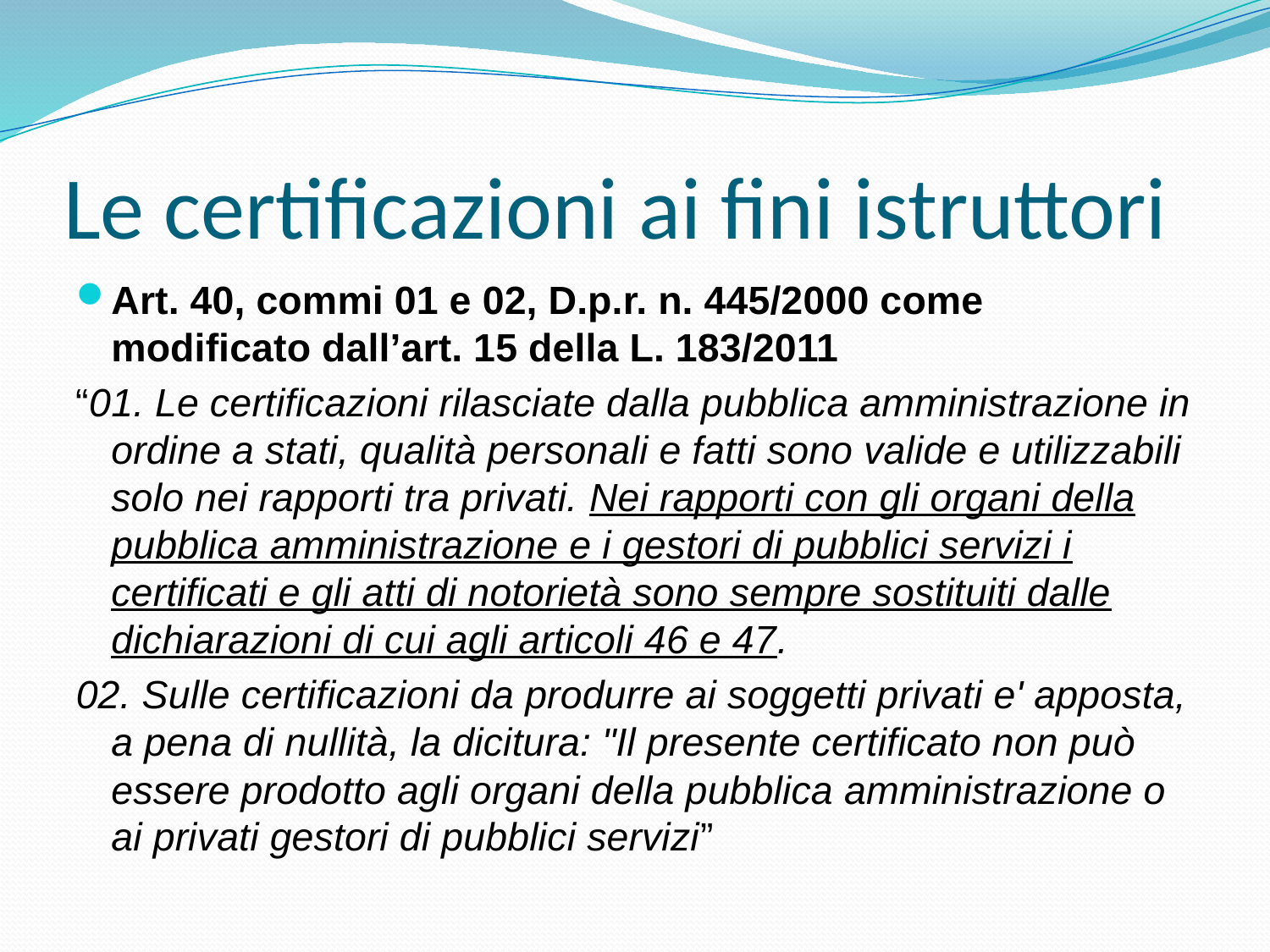

# Le certificazioni ai fini istruttori
Art. 40, commi 01 e 02, D.p.r. n. 445/2000 come modificato dall’art. 15 della L. 183/2011
“01. Le certificazioni rilasciate dalla pubblica amministrazione in ordine a stati, qualità personali e fatti sono valide e utilizzabili solo nei rapporti tra privati. Nei rapporti con gli organi della pubblica amministrazione e i gestori di pubblici servizi i certificati e gli atti di notorietà sono sempre sostituiti dalle dichiarazioni di cui agli articoli 46 e 47.
02. Sulle certificazioni da produrre ai soggetti privati e' apposta, a pena di nullità, la dicitura: "Il presente certificato non può essere prodotto agli organi della pubblica amministrazione o ai privati gestori di pubblici servizi”